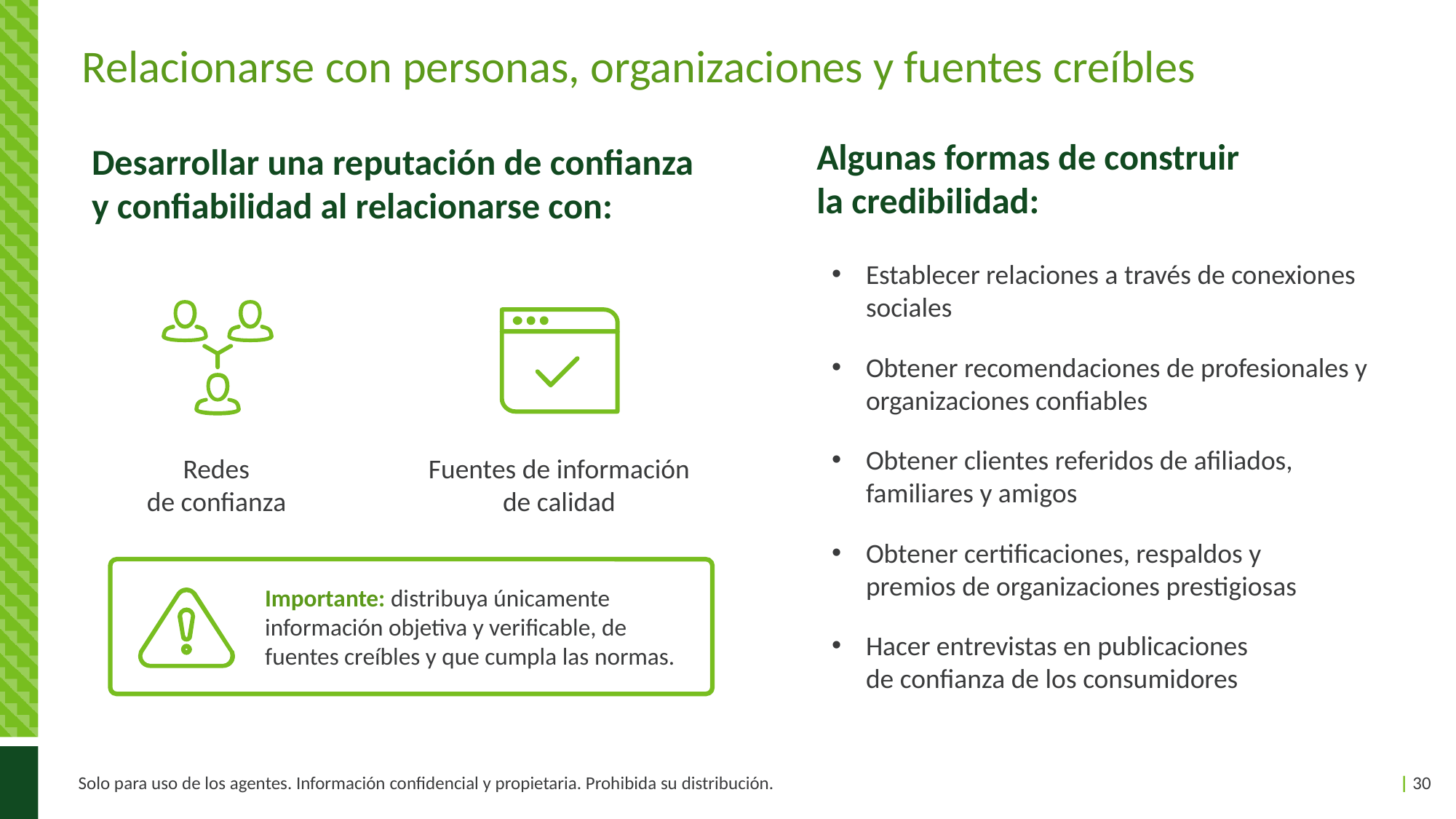

# Relacionarse con personas, organizaciones y fuentes creíbles
Algunas formas de construir
la credibilidad:
Desarrollar una reputación de confianza y confiabilidad al relacionarse con:
Establecer relaciones a través de conexiones sociales
Obtener recomendaciones de profesionales y organizaciones confiables
Obtener clientes referidos de afiliados,
familiares y amigos
Obtener certificaciones, respaldos y
premios de organizaciones prestigiosas
Hacer entrevistas en publicaciones
de confianza de los consumidores

Redes
de confianza
Fuentes de información de calidad
Importante: distribuya únicamente información objetiva y verificable, de fuentes creíbles y que cumpla las normas.

Solo para uso de los agentes. Información confidencial y propietaria. Prohibida su distribución.
| 30